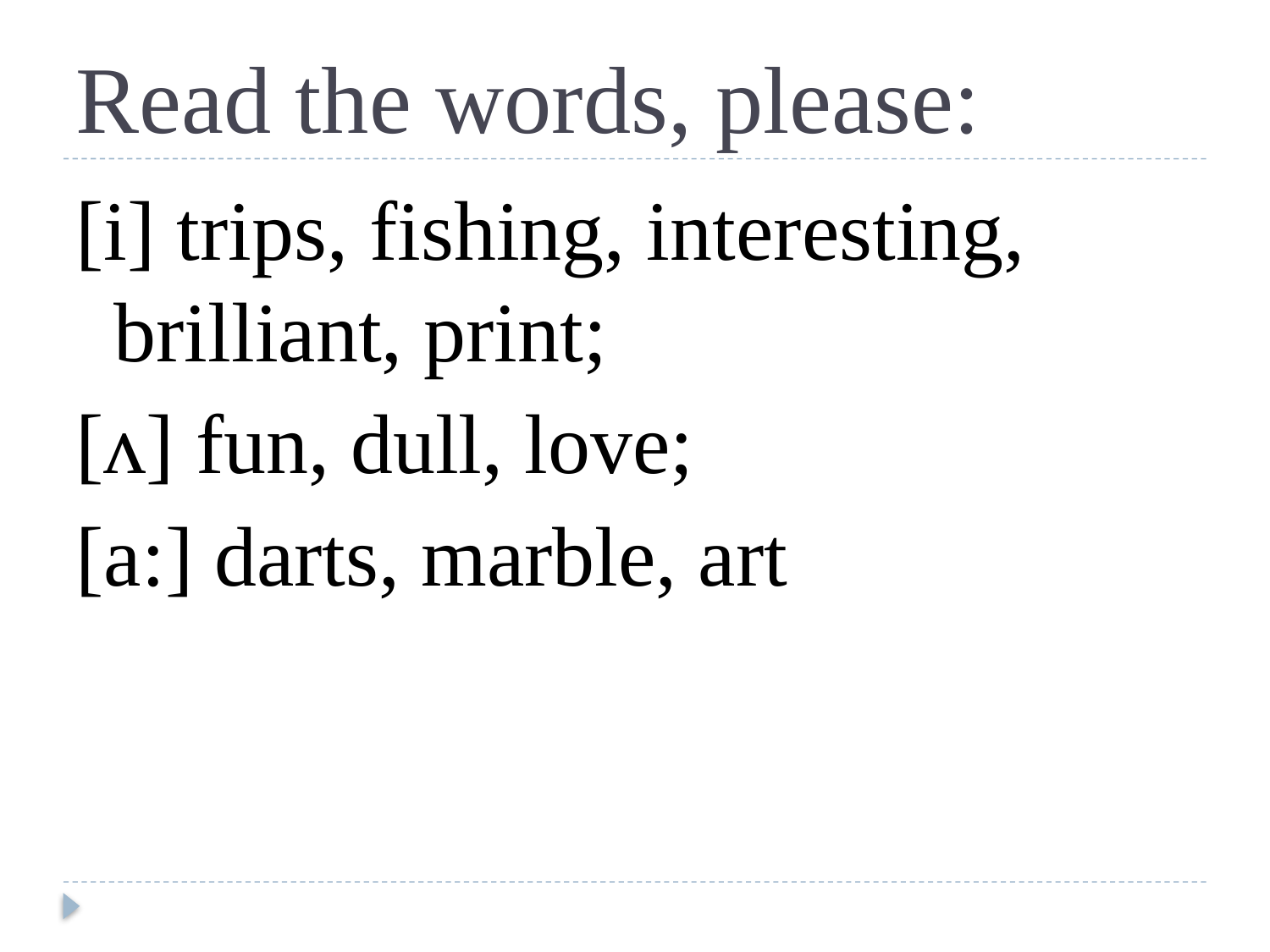

# Read the words, please:
[i] trips, fishing, interesting, brilliant, print;
[ʌ] fun, dull, love;
[a:] darts, marble, art